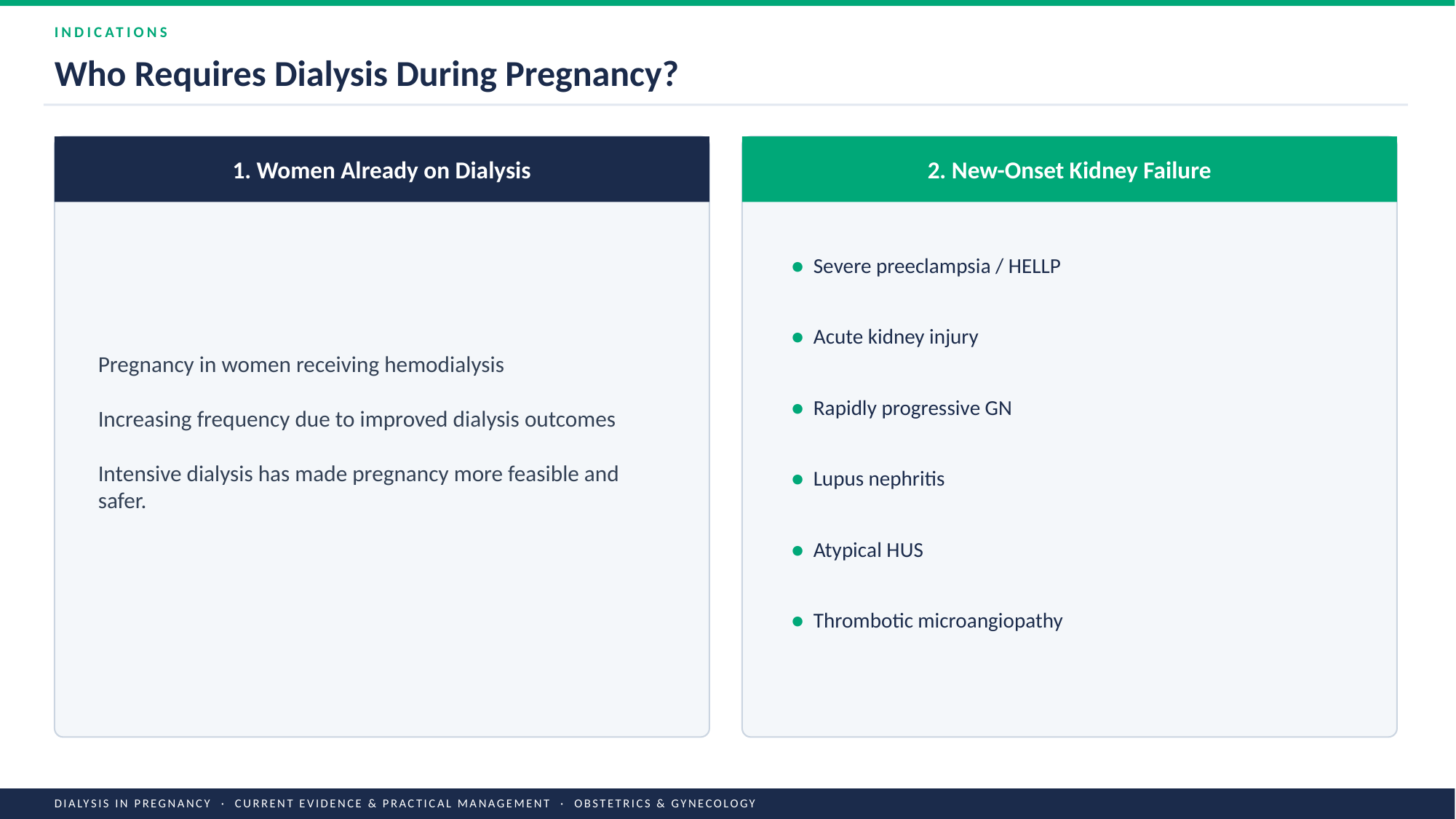

INDICATIONS
Who Requires Dialysis During Pregnancy?

1. Women Already on Dialysis
2. New-Onset Kidney Failure
●  Severe preeclampsia / HELLP
Pregnancy in women receiving hemodialysis

Increasing frequency due to improved dialysis outcomes

Intensive dialysis has made pregnancy more feasible and safer.
●  Acute kidney injury
●  Rapidly progressive GN
●  Lupus nephritis
●  Atypical HUS
●  Thrombotic microangiopathy

DIALYSIS IN PREGNANCY  ·  CURRENT EVIDENCE & PRACTICAL MANAGEMENT  ·  OBSTETRICS & GYNECOLOGY